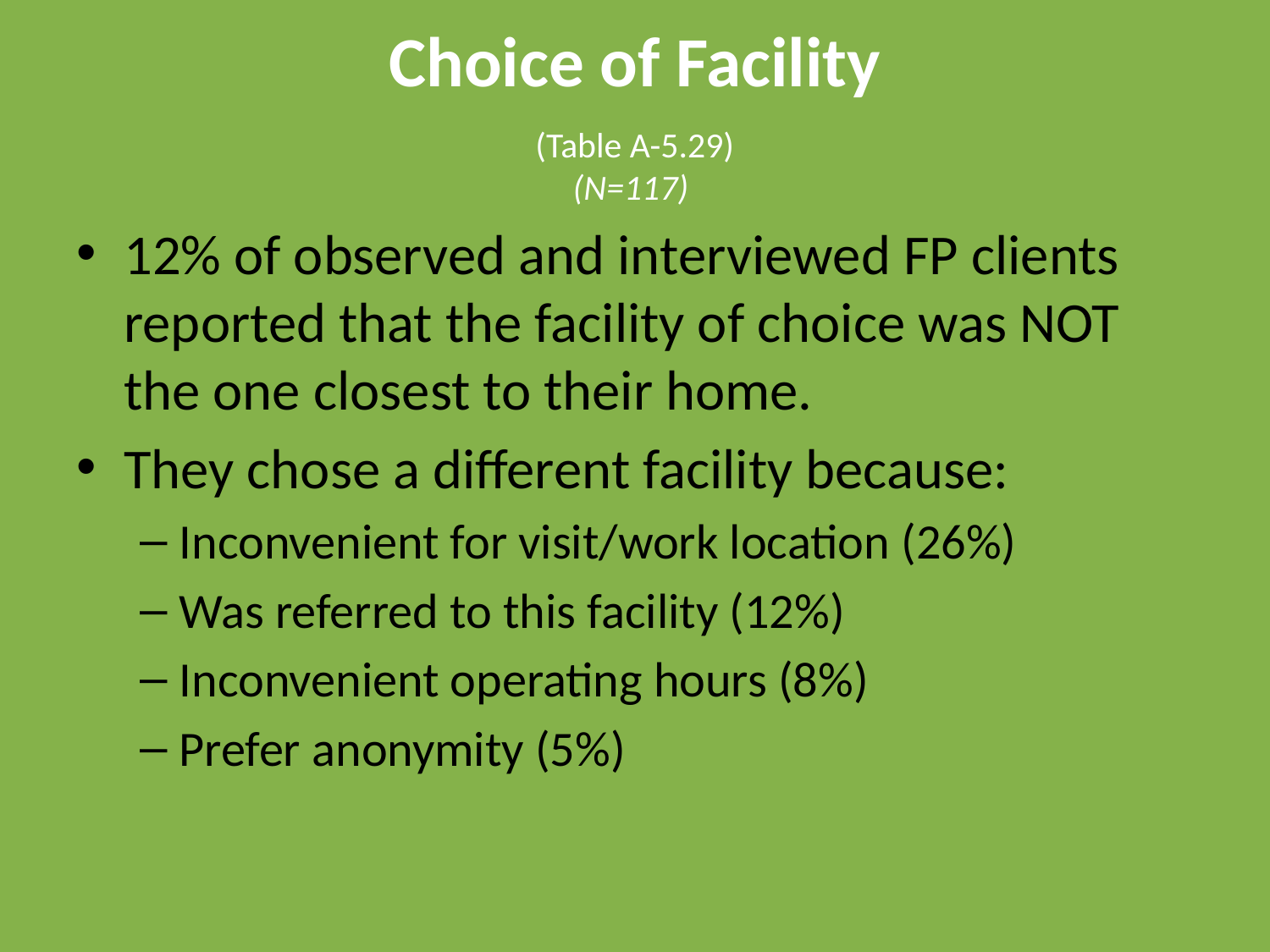

# Choice of Facility
(Table A-5.29)
(N=117)
12% of observed and interviewed FP clients reported that the facility of choice was NOT the one closest to their home.
They chose a different facility because:
Inconvenient for visit/work location (26%)
Was referred to this facility (12%)
Inconvenient operating hours (8%)
Prefer anonymity (5%)